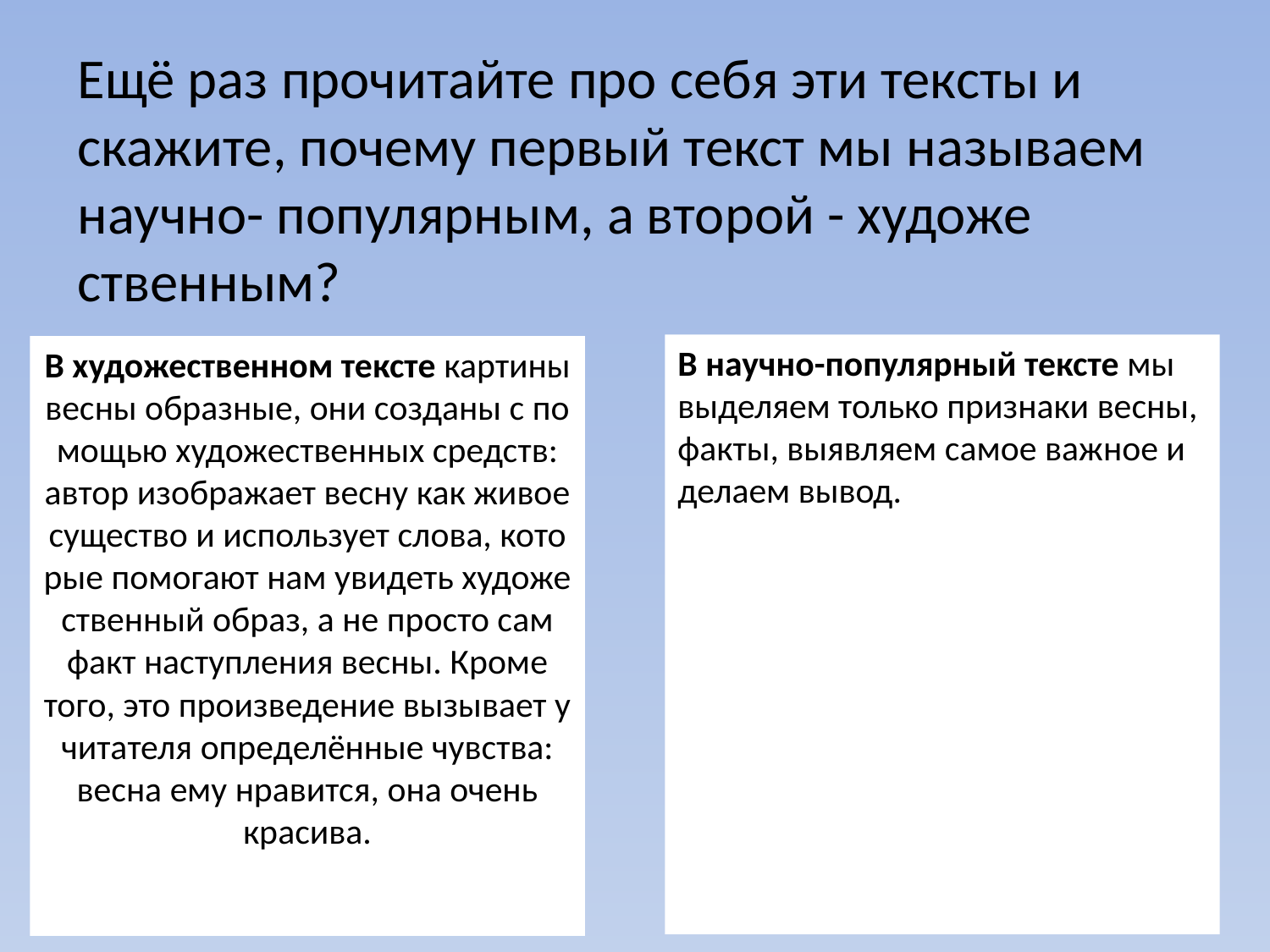

Ещё раз прочитайте про себя эти тексты и скажите, почему первый текст мы называем научно- популярным, а второй - художе­ственным?
В научно-популярный тексте мы выделяем только признаки весны, факты, выявляем самое важ­ное и делаем вывод.
В художественном тексте картины весны образные, они созданы с по­мощью художественных средств: ав­тор изображает весну как живое существо и использует слова, кото­рые помогают нам увидеть художе­ственный образ, а не просто сам факт наступления весны. Кроме того, это произведение вызывает у читателя определённые чувства: весна ему нравится, она очень красива.